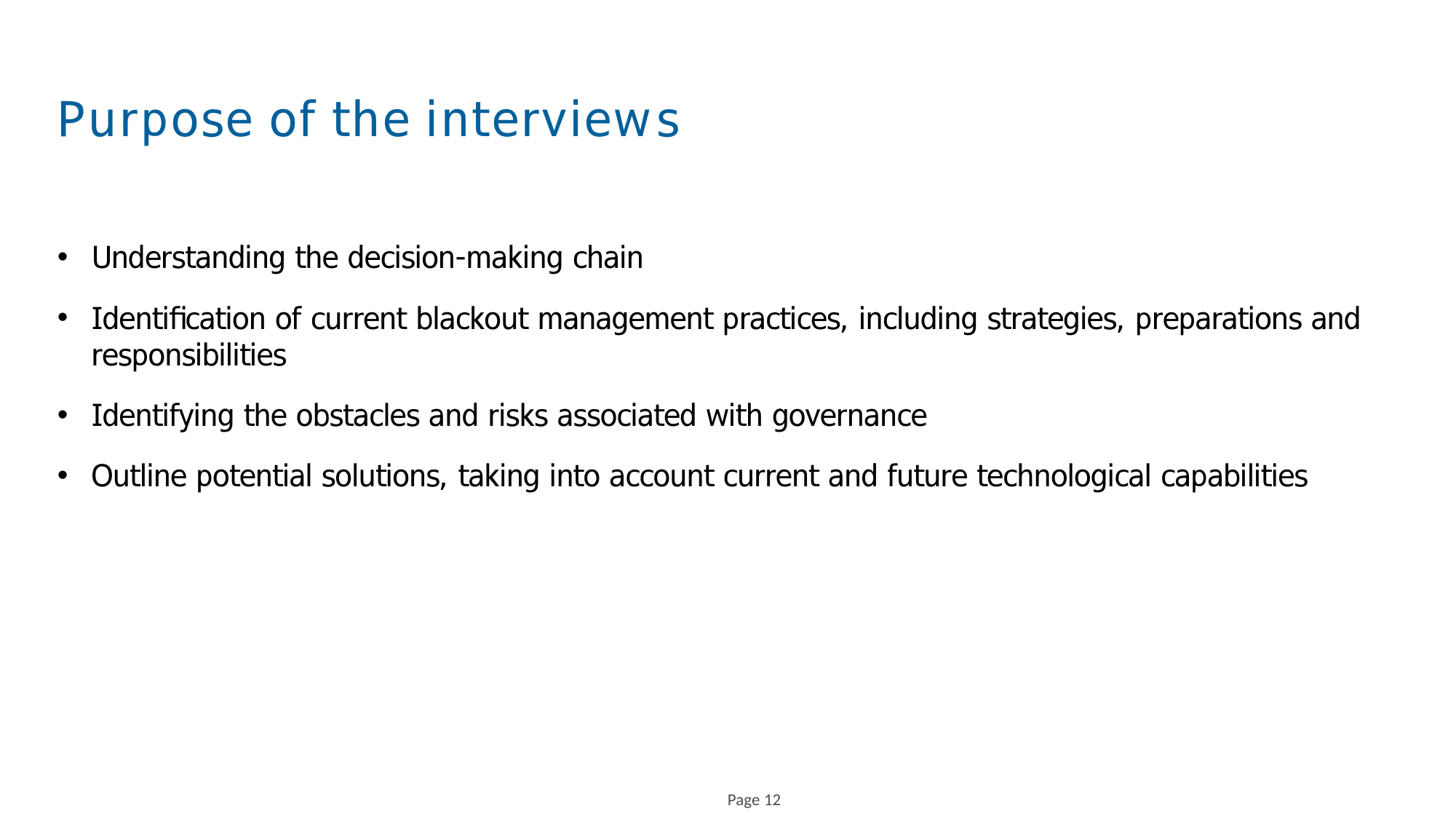

Purpose of the interviews

Understanding the decision-making chain
Identification of current blackout management practices, including strategies, preparations and responsibilities
Identifying the obstacles and risks associated with governance
Outline potential solutions, taking into account current and future technological capabilities